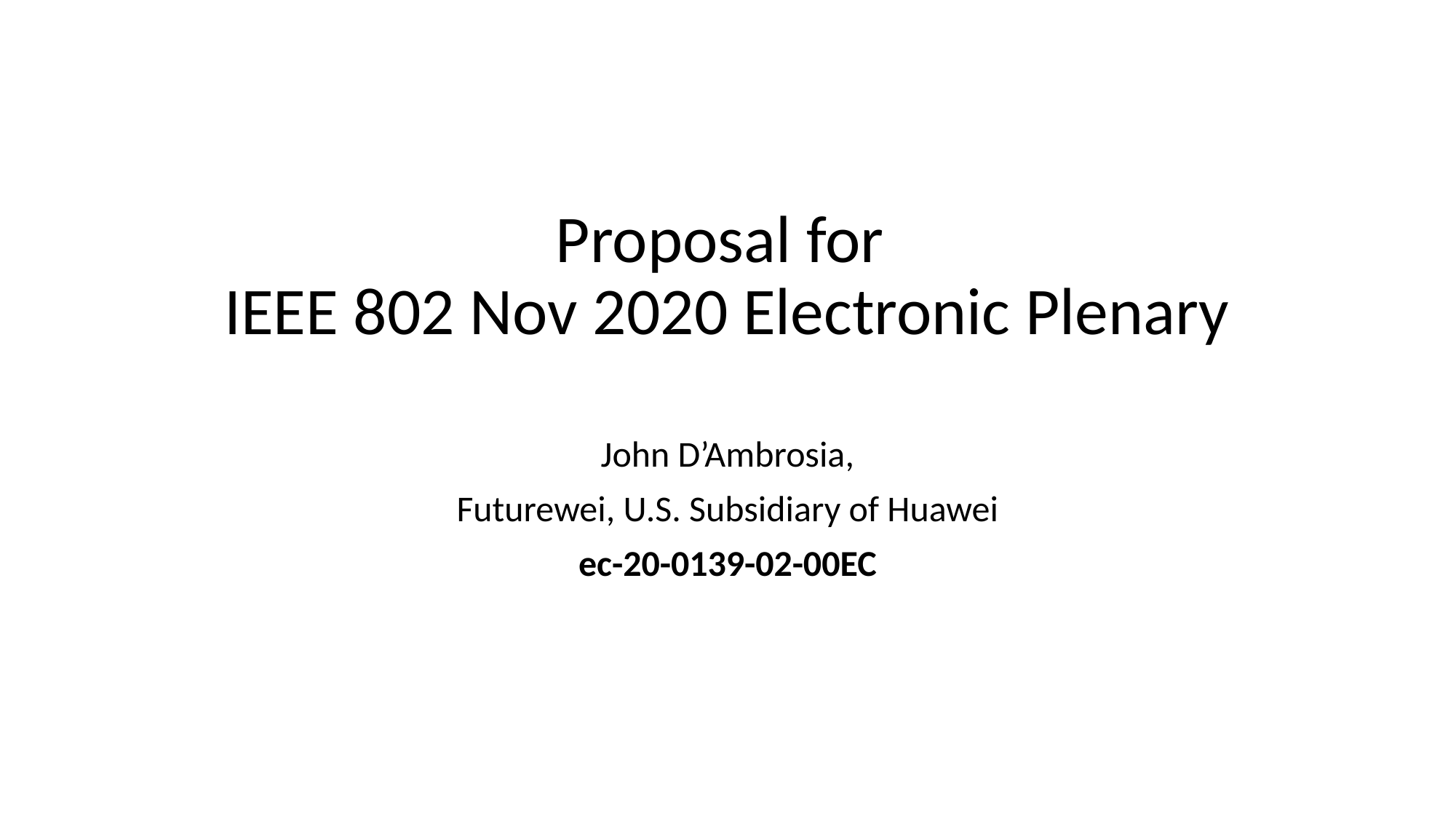

# Proposal for IEEE 802 Nov 2020 Electronic Plenary
John D’Ambrosia,
Futurewei, U.S. Subsidiary of Huawei
ec-20-0139-02-00EC